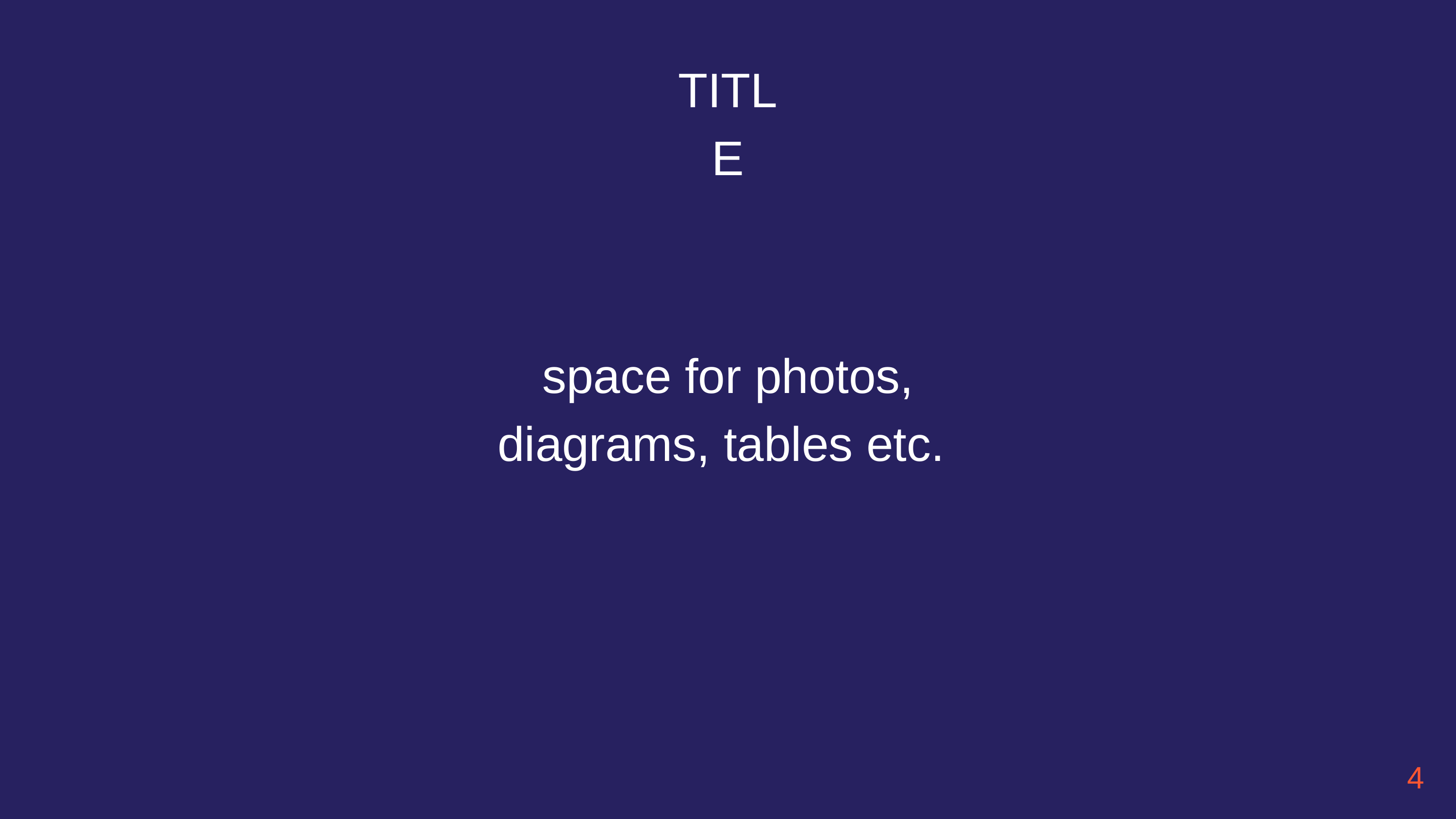

TITLE
space for photos, diagrams, tables etc.
4